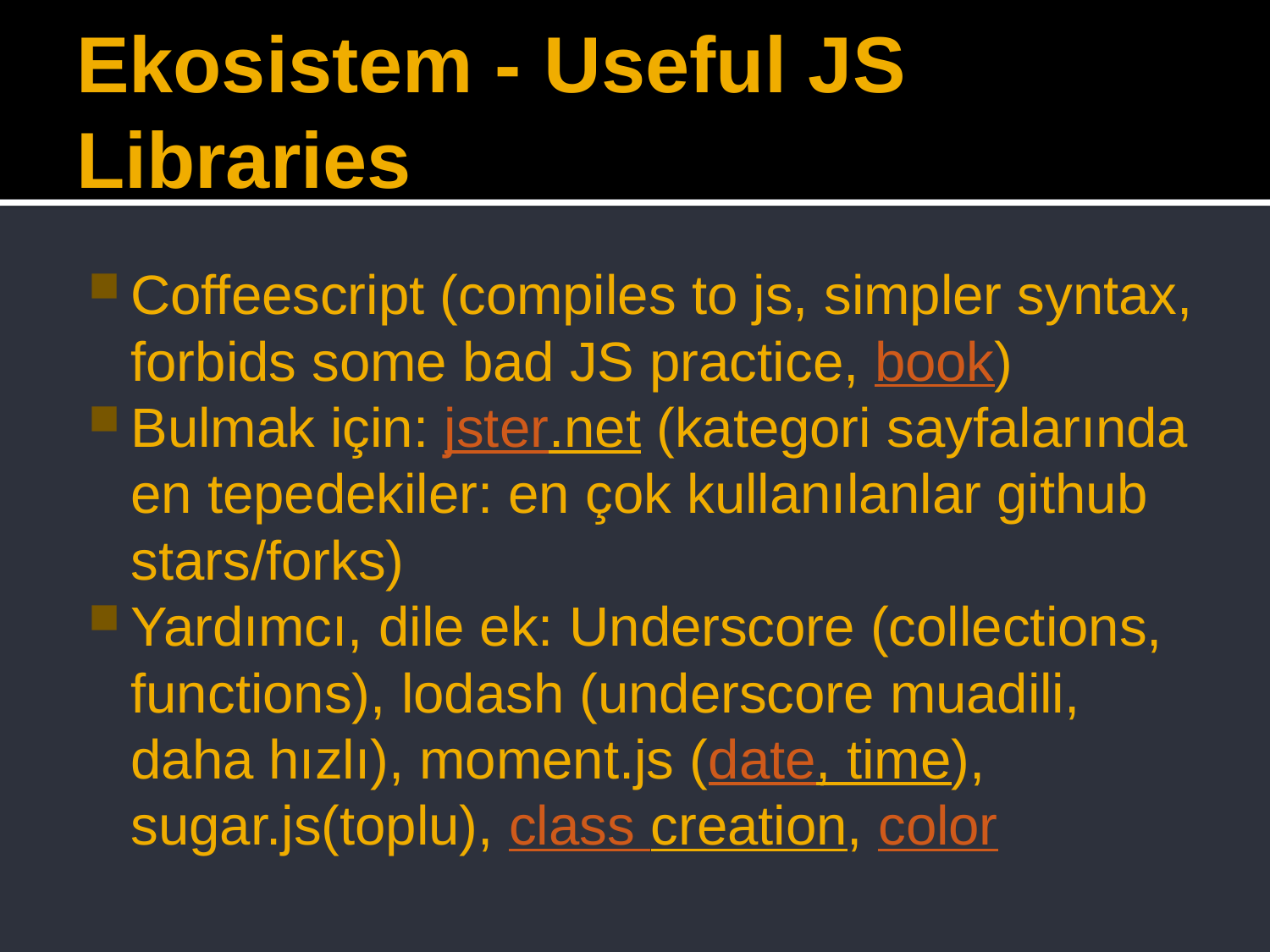

# Ekosistem - Useful JS Libraries
Coffeescript (compiles to js, simpler syntax, forbids some bad JS practice, book)
Bulmak için: jster.net (kategori sayfalarında en tepedekiler: en çok kullanılanlar github stars/forks)
Yardımcı, dile ek: Underscore (collections, functions), lodash (underscore muadili, daha hızlı), moment.js (date, time), sugar.js(toplu), class creation, color